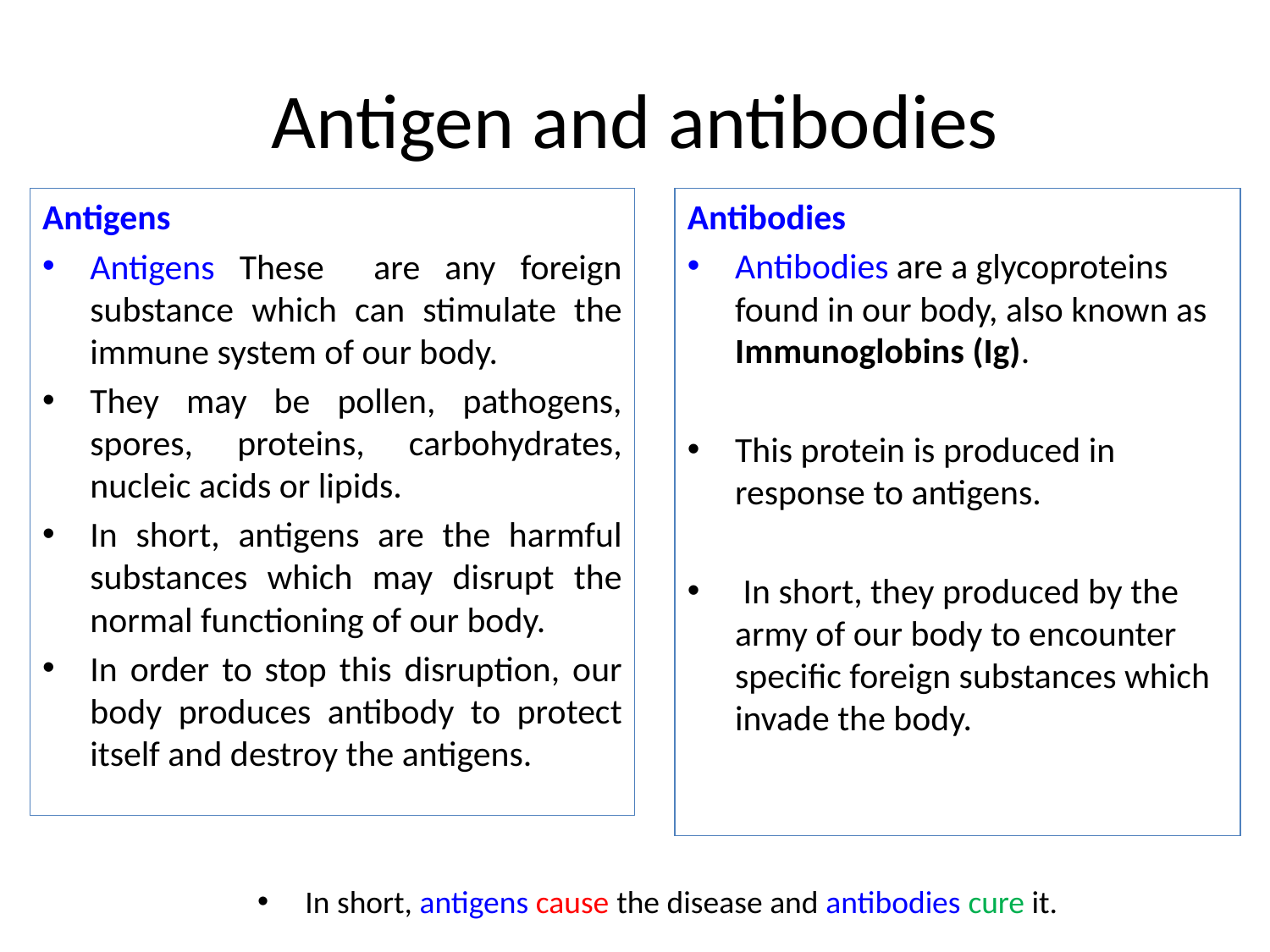

# Antigen and antibodies
Antigens
Antigens These  are any foreign substance which can stimulate the immune system of our body.
They may be pollen, pathogens, spores, proteins, carbohydrates, nucleic acids or lipids.
In short, antigens are the harmful substances which may disrupt the normal functioning of our body.
In order to stop this disruption, our body produces antibody to protect itself and destroy the antigens.
Antibodies
Antibodies are a glycoproteins found in our body, also known as Immunoglobins (Ig).

This protein is produced in response to antigens.

 In short, they produced by the army of our body to encounter specific foreign substances which invade the body.
In short, antigens cause the disease and antibodies cure it.